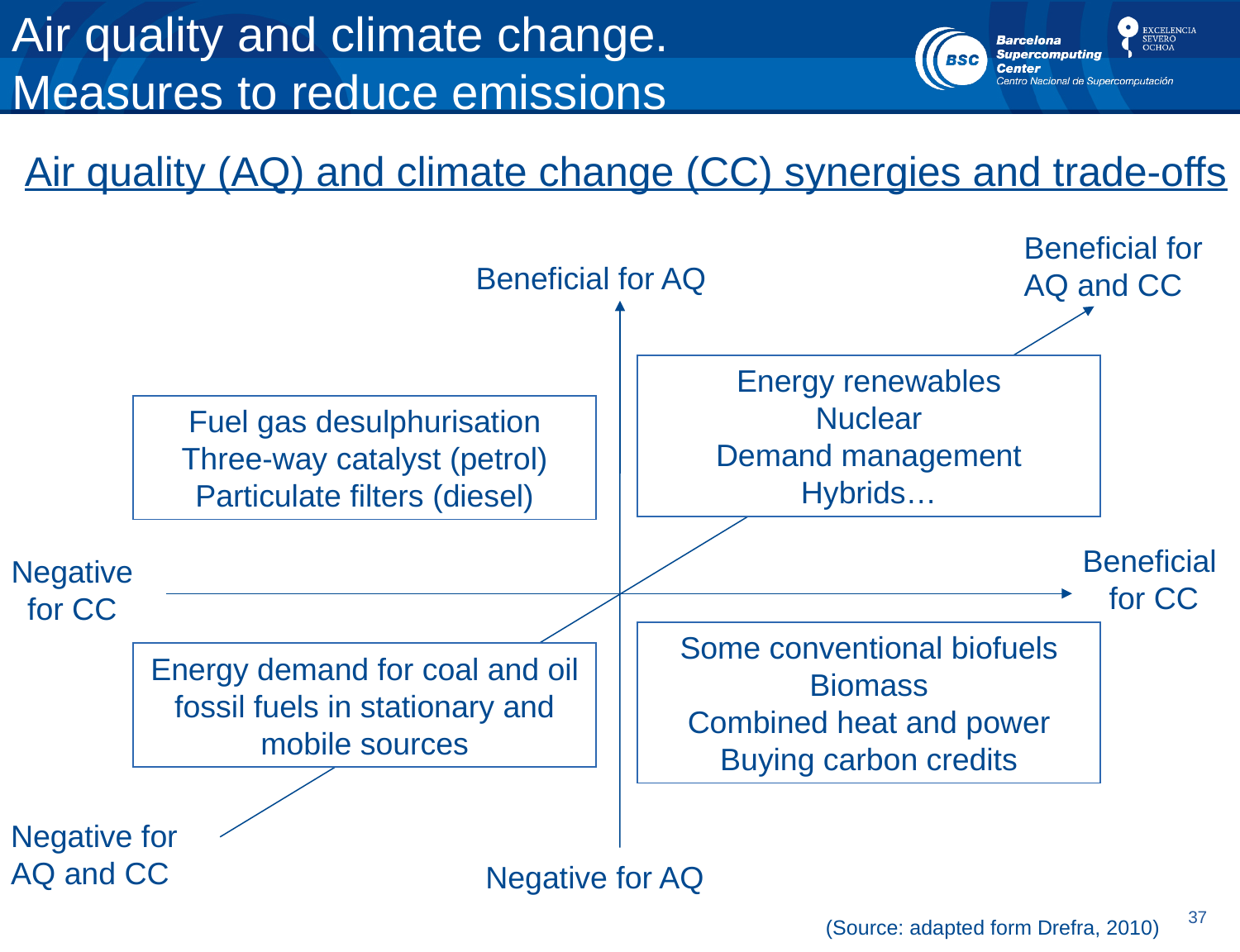

# Air quality and climate change. Measures to reduce emissions
Air quality (AQ) and climate change (CC) synergies and trade-offs
Beneficial for
AQ and CC
Beneficial for AQ
Energy renewables
Nuclear
Demand management
Hybrids…
Fuel gas desulphurisation
Three-way catalyst (petrol)
Particulate filters (diesel)
Beneficial
for CC
Negative
for CC
Some conventional biofuels
Biomass
Combined heat and power
Buying carbon credits
Energy demand for coal and oil fossil fuels in stationary and mobile sources
Negative for
AQ and CC
Negative for AQ
(Source: adapted form Drefra, 2010)